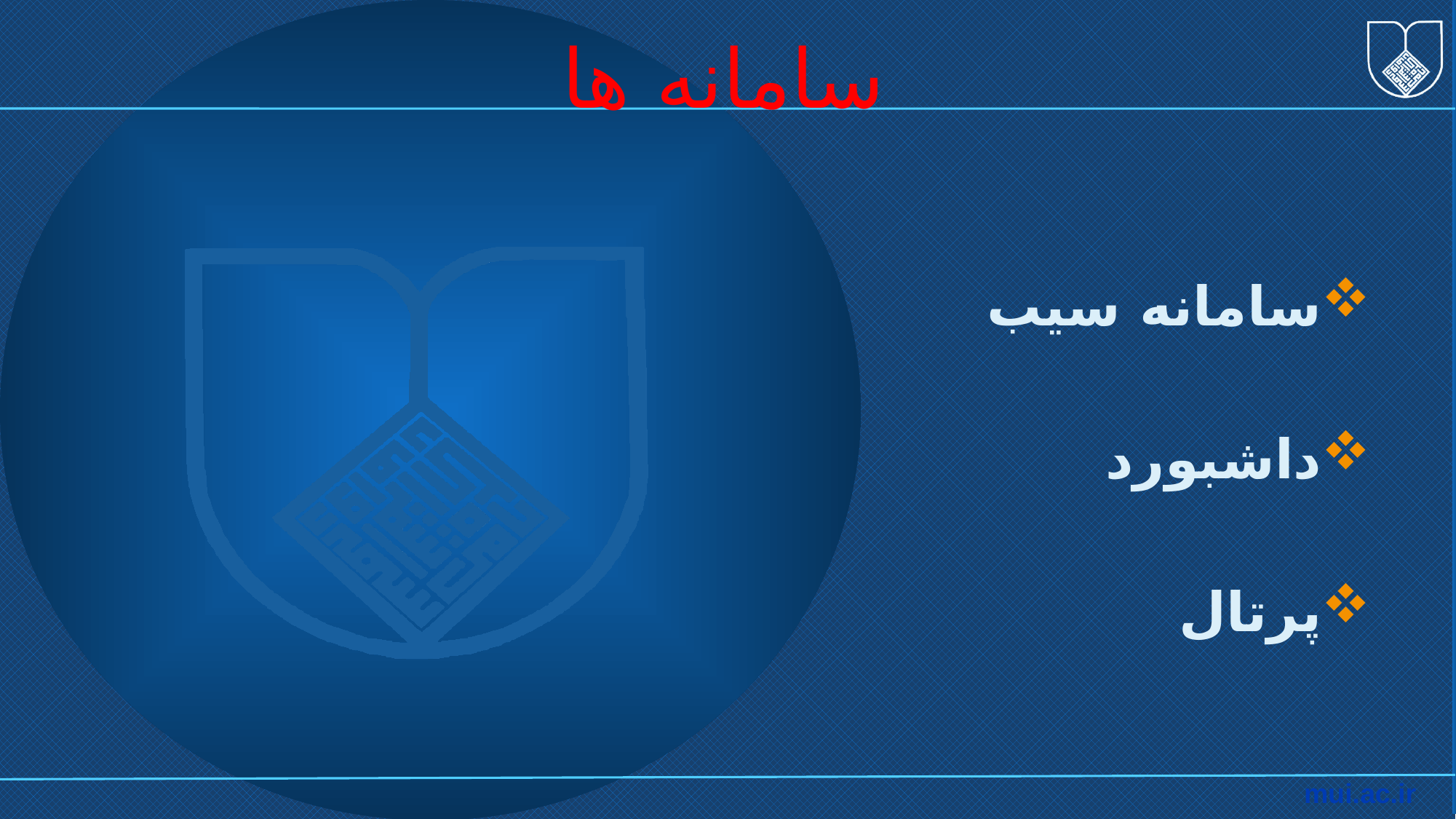

# سامانه ها
سامانه سیب

داشبورد

پرتال